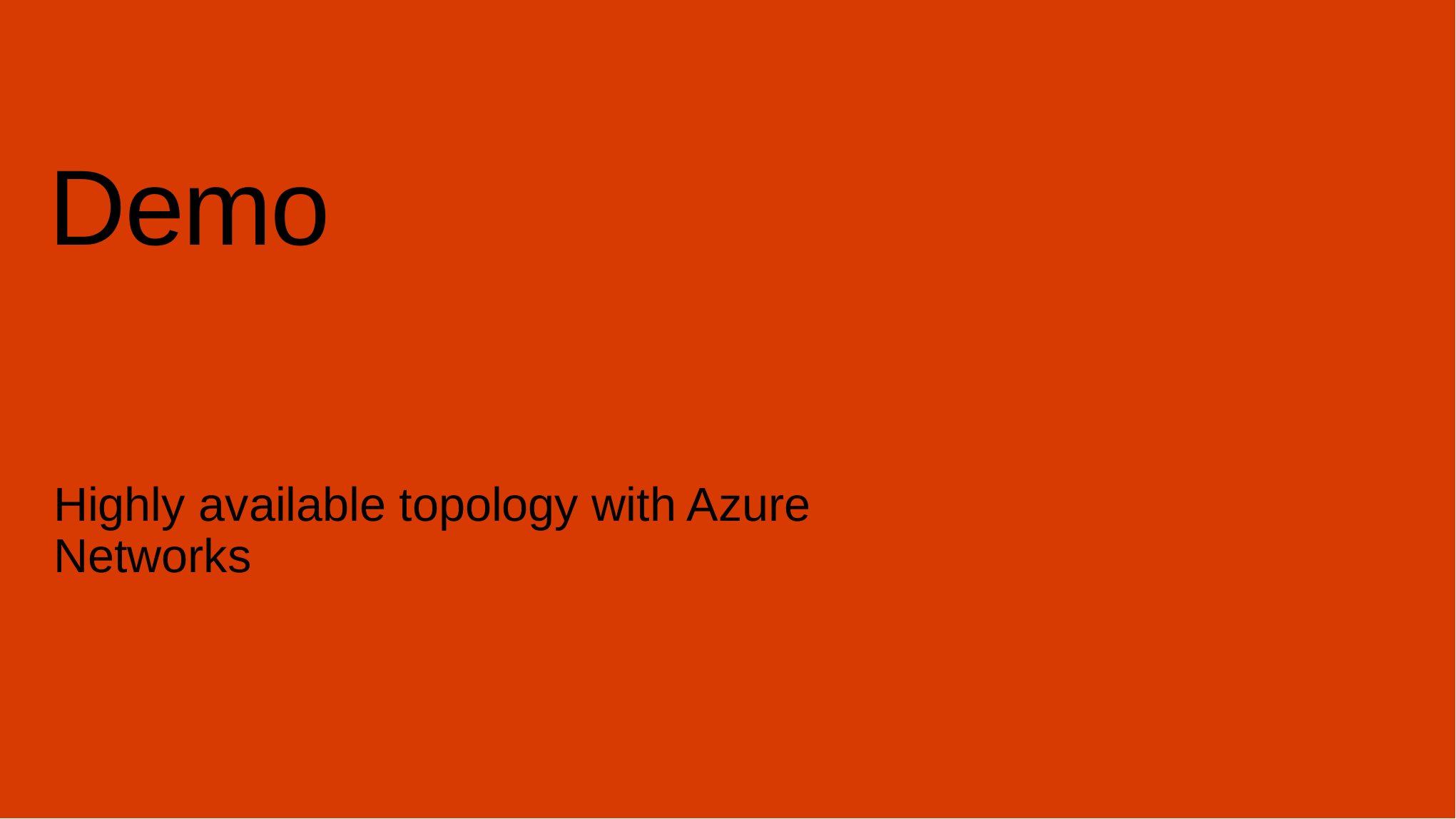

# Demo
Highly available topology with Azure Networks